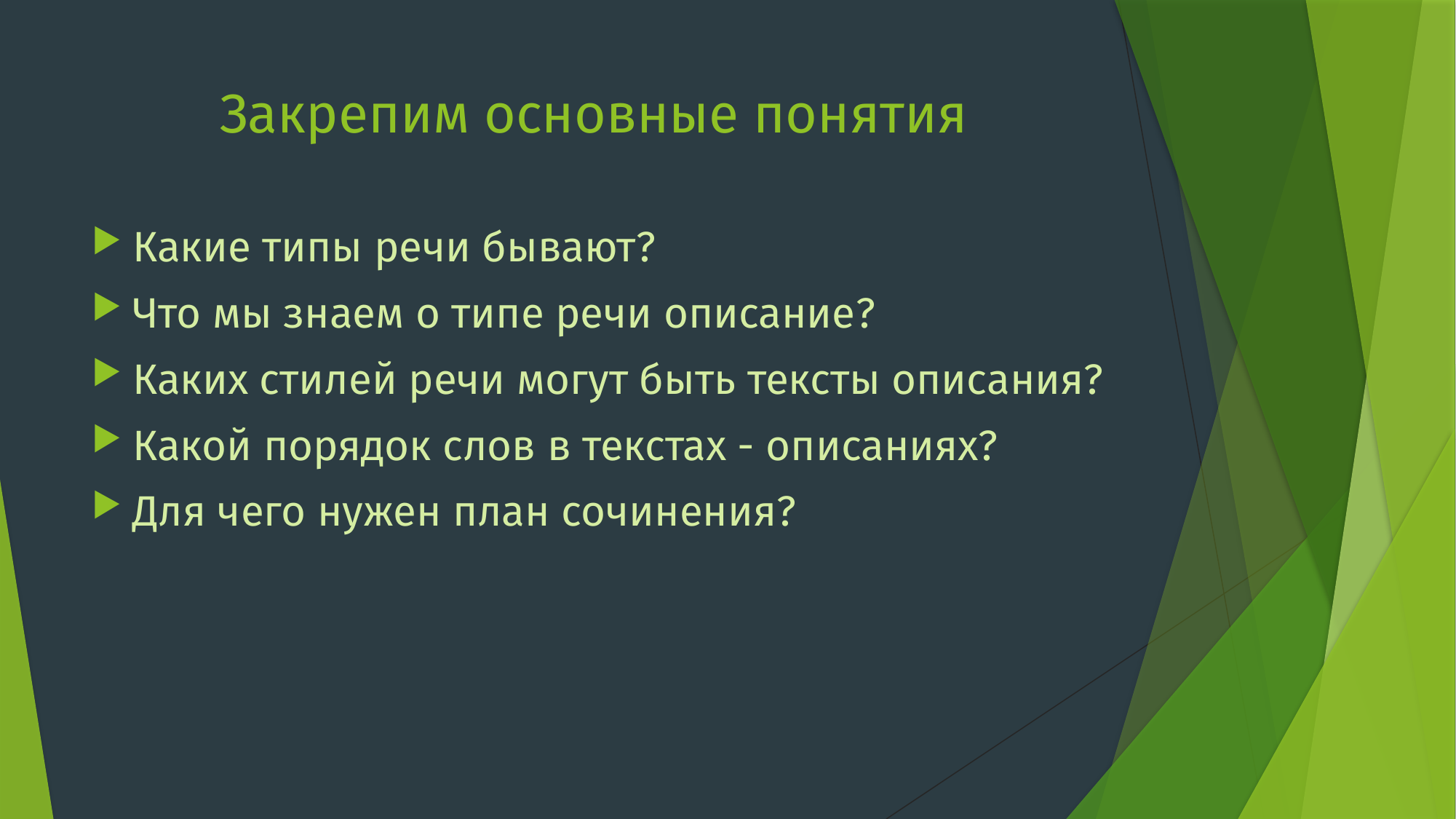

# Закрепим основные понятия
Какие типы речи бывают?
Что мы знаем о типе речи описание?
Каких стилей речи могут быть тексты описания?
Какой порядок слов в текстах - описаниях?
Для чего нужен план сочинения?